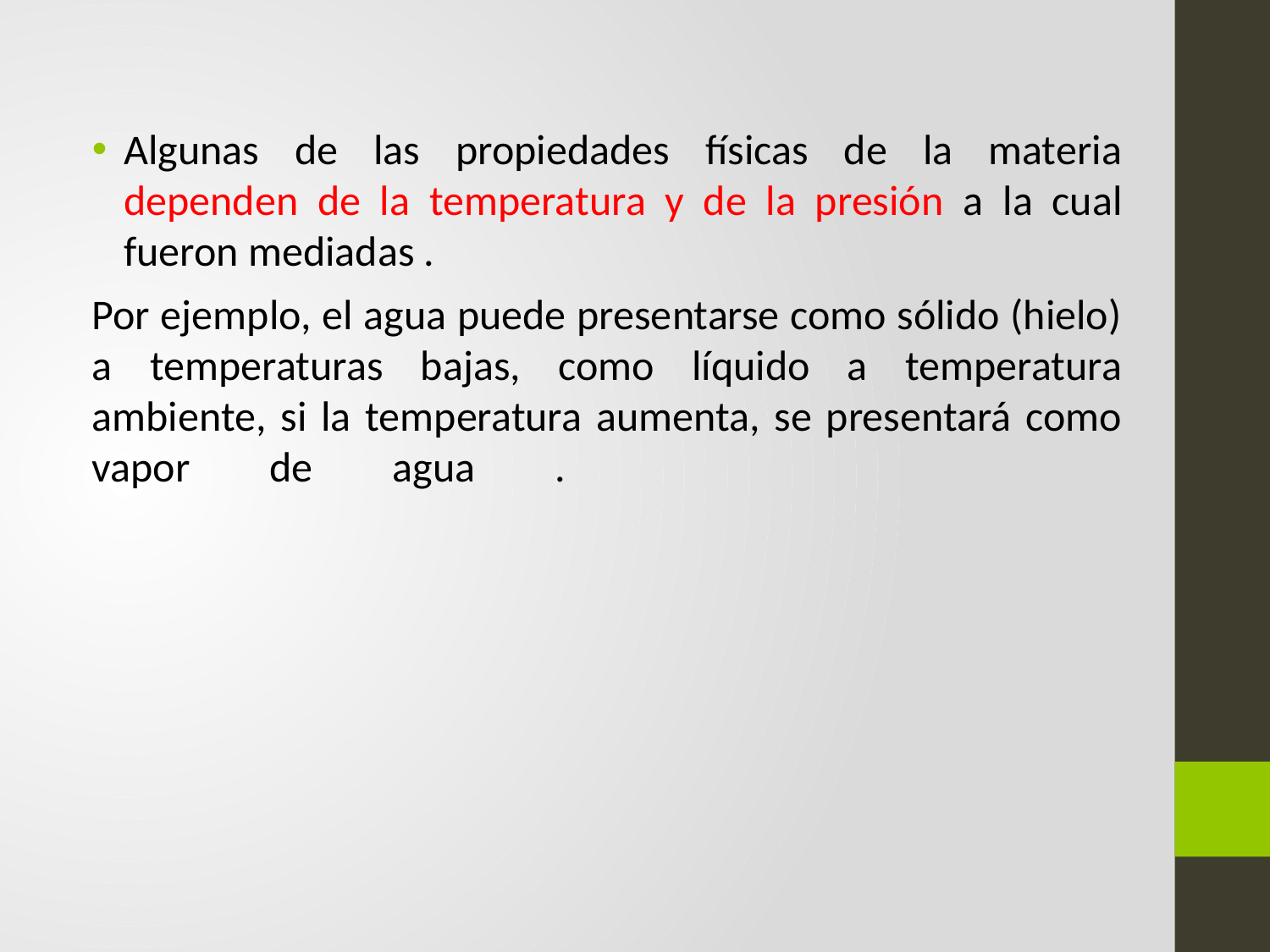

Algunas de las propiedades físicas de la materia dependen de la temperatura y de la presión a la cual fueron mediadas .
Por ejemplo, el agua puede presentarse como sólido (hielo) a temperaturas bajas, como líquido a temperatura ambiente, si la temperatura aumenta, se presentará como vapor de agua .